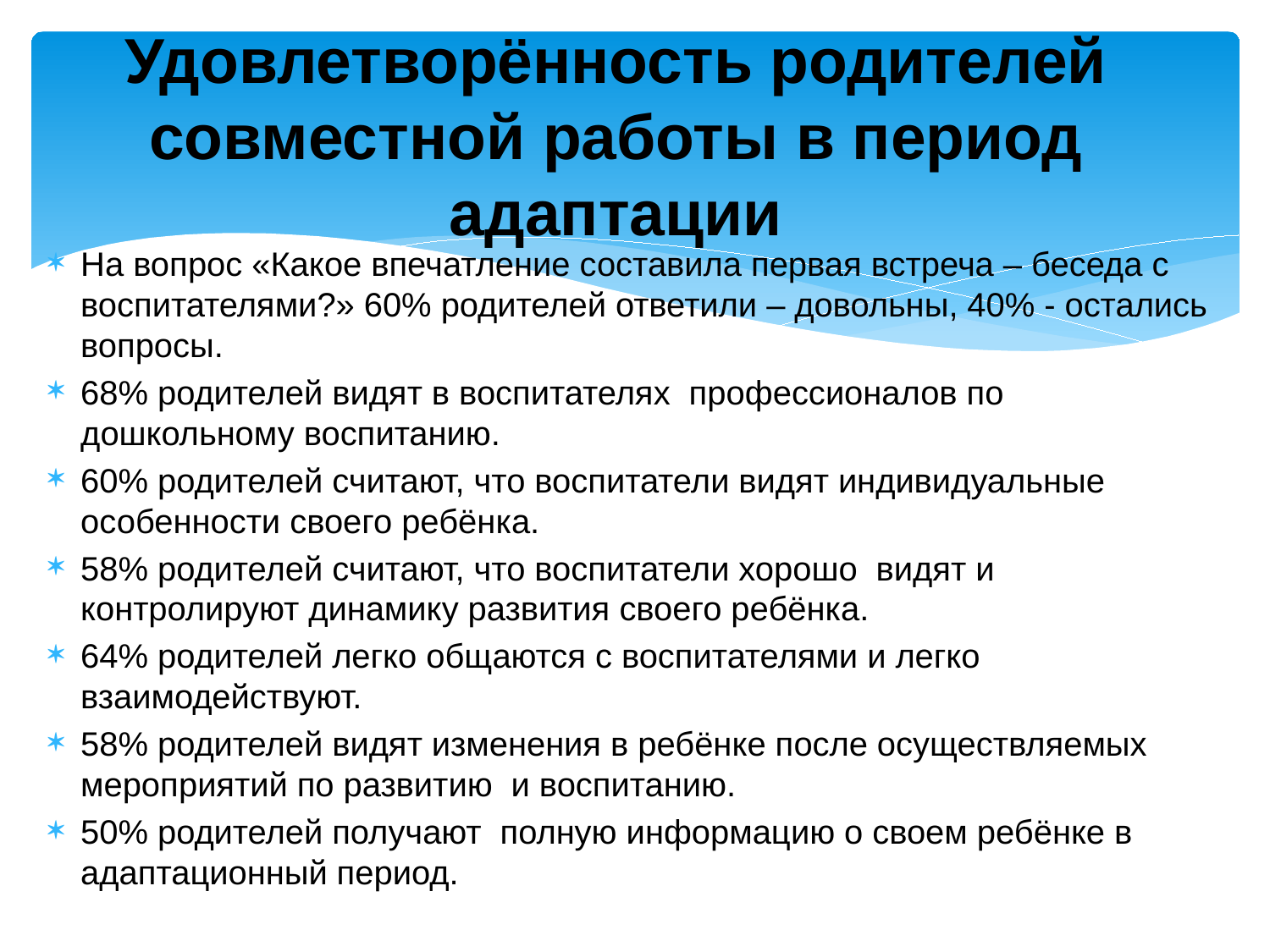

# Удовлетворённость родителей совместной работы в период адаптации
На вопрос «Какое впечатление составила первая встреча – беседа с воспитателями?» 60% родителей ответили – довольны, 40% - остались вопросы.
68% родителей видят в воспитателях  профессионалов по дошкольному воспитанию.
60% родителей считают, что воспитатели видят индивидуальные особенности своего ребёнка.
58% родителей считают, что воспитатели хорошо  видят и контролируют динамику развития своего ребёнка.
64% родителей легко общаются с воспитателями и легко взаимодействуют.
58% родителей видят изменения в ребёнке после осуществляемых мероприятий по развитию  и воспитанию.
50% родителей получают  полную информацию о своем ребёнке в адаптационный период.